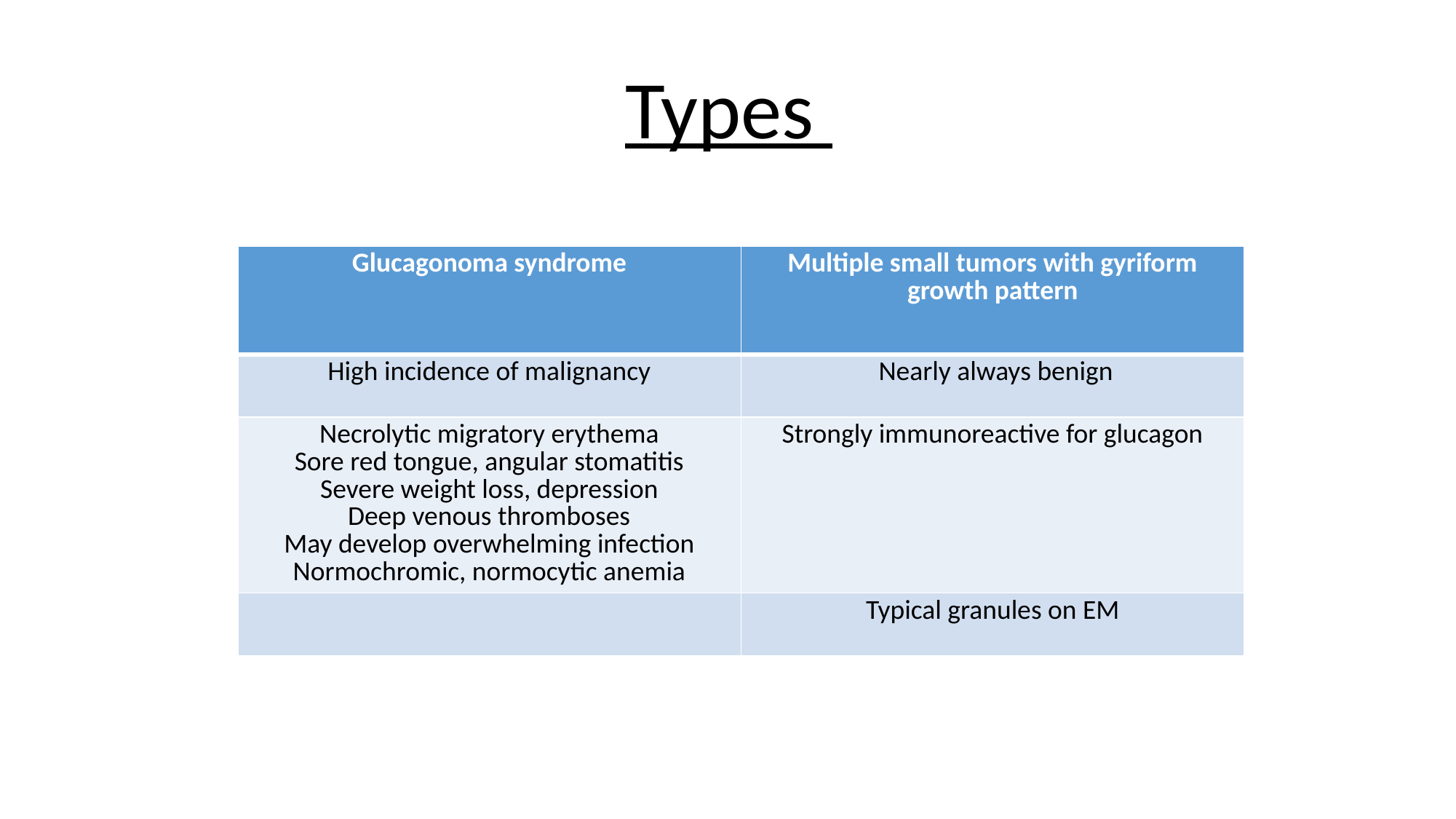

# Types
| Glucagonoma syndrome | Multiple small tumors with gyriform growth pattern |
| --- | --- |
| High incidence of malignancy | Nearly always benign |
| Necrolytic migratory erythema Sore red tongue, angular stomatitis Severe weight loss, depression Deep venous thromboses May develop overwhelming infection Normochromic, normocytic anemia | Strongly immunoreactive for glucagon |
|  | Typical granules on EM |